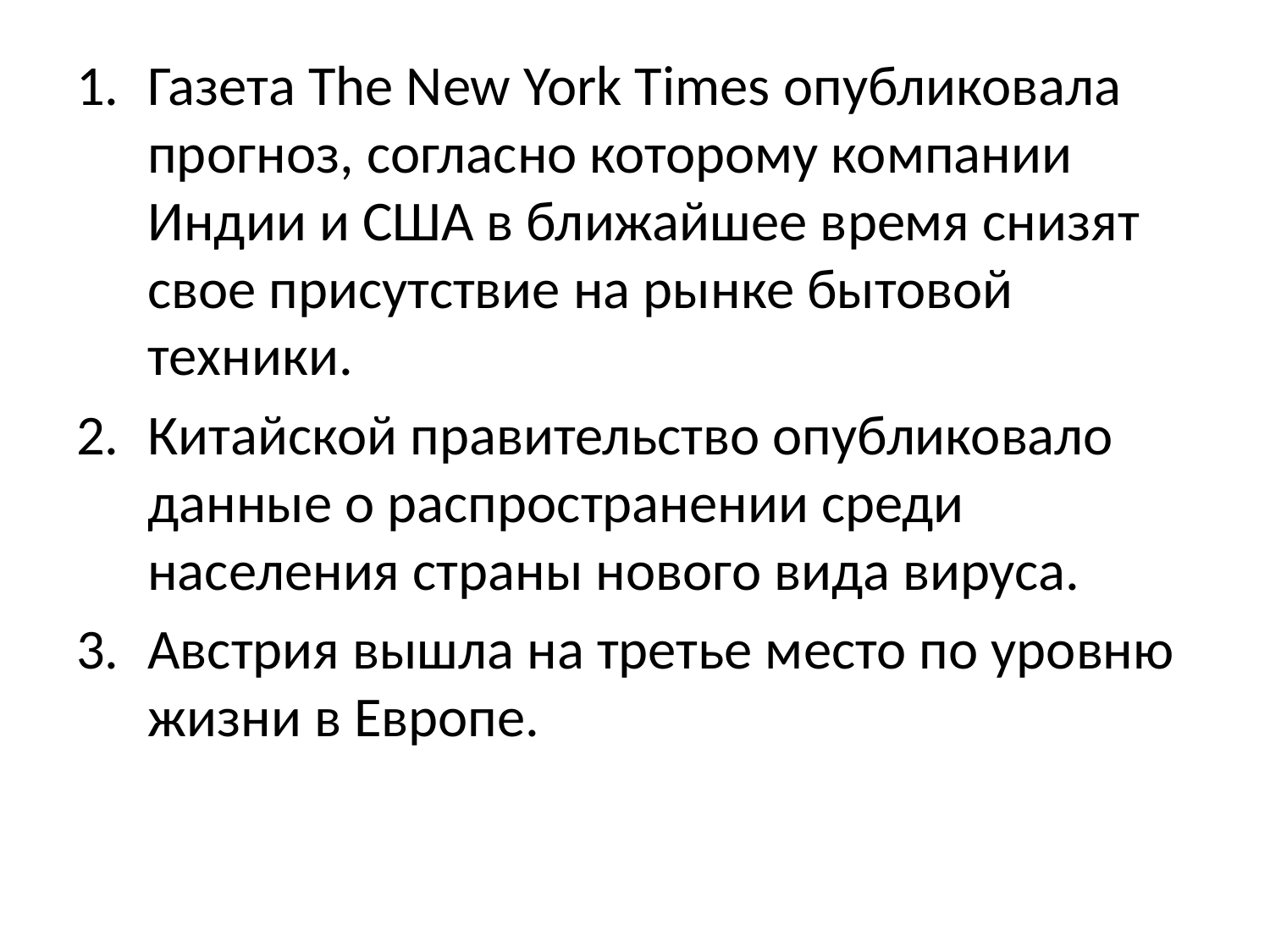

Газета The New York Times опубликовала прогноз, согласно которому компании Индии и США в ближайшее время снизят свое присутствие на рынке бытовой техники.
Китайской правительство опубликовало данные о распространении среди населения страны нового вида вируса.
Австрия вышла на третье место по уровню жизни в Европе.